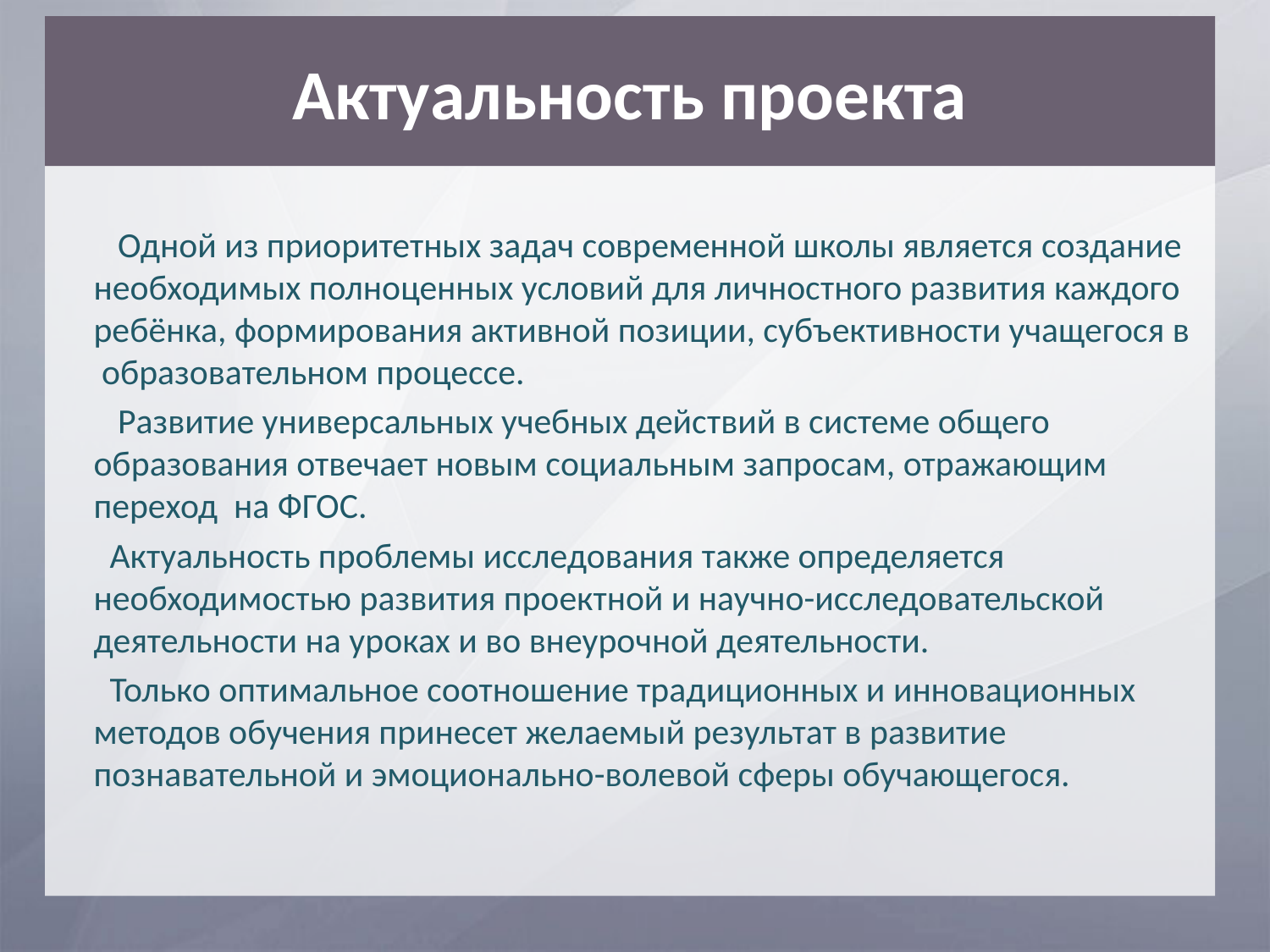

# Актуальность проекта

   Одной из приоритетных задач современной школы является создание необходимых полноценных условий для личностного развития каждого ребёнка, формирования активной позиции, субъективности учащегося в  образовательном процессе.
   Развитие универсальных учебных действий в системе общего образования отвечает новым социальным запросам, отражающим переход  на ФГОС.
  Актуальность проблемы исследования также определяется необходимостью развития проектной и научно-исследовательской деятельности на уроках и во внеурочной деятельности.
  Только оптимальное соотношение традиционных и инновационных методов обучения принесет желаемый результат в развитие познавательной и эмоционально-волевой сферы обучающегося.